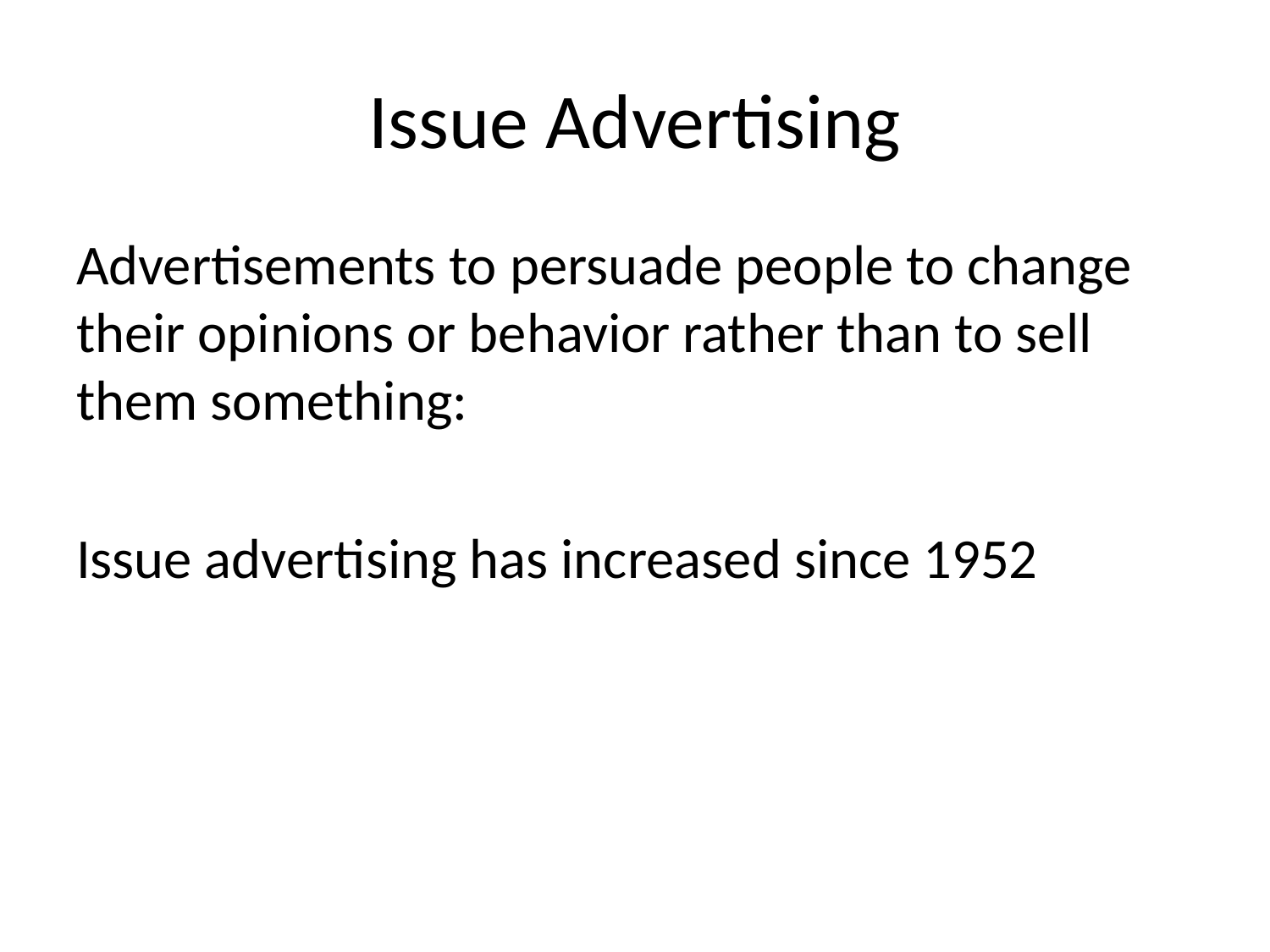

# Issue Advertising
Advertisements to persuade people to change their opinions or behavior rather than to sell them something:

Issue advertising has increased since 1952